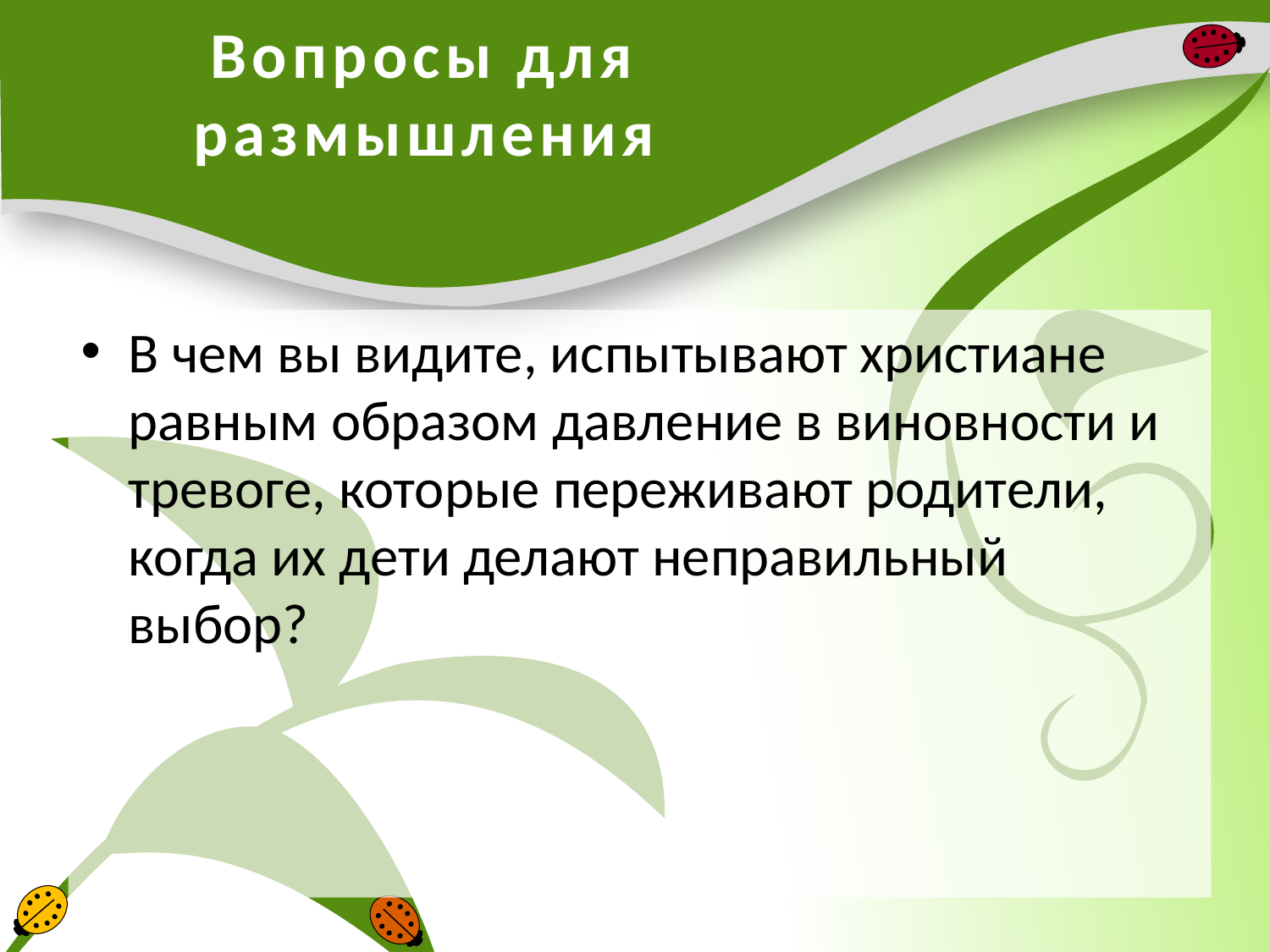

# Вопросы для размышления
В чем вы видите, испытывают христиане равным образом давление в виновности и тревоге, которые переживают родители, когда их дети делают неправильный выбор?